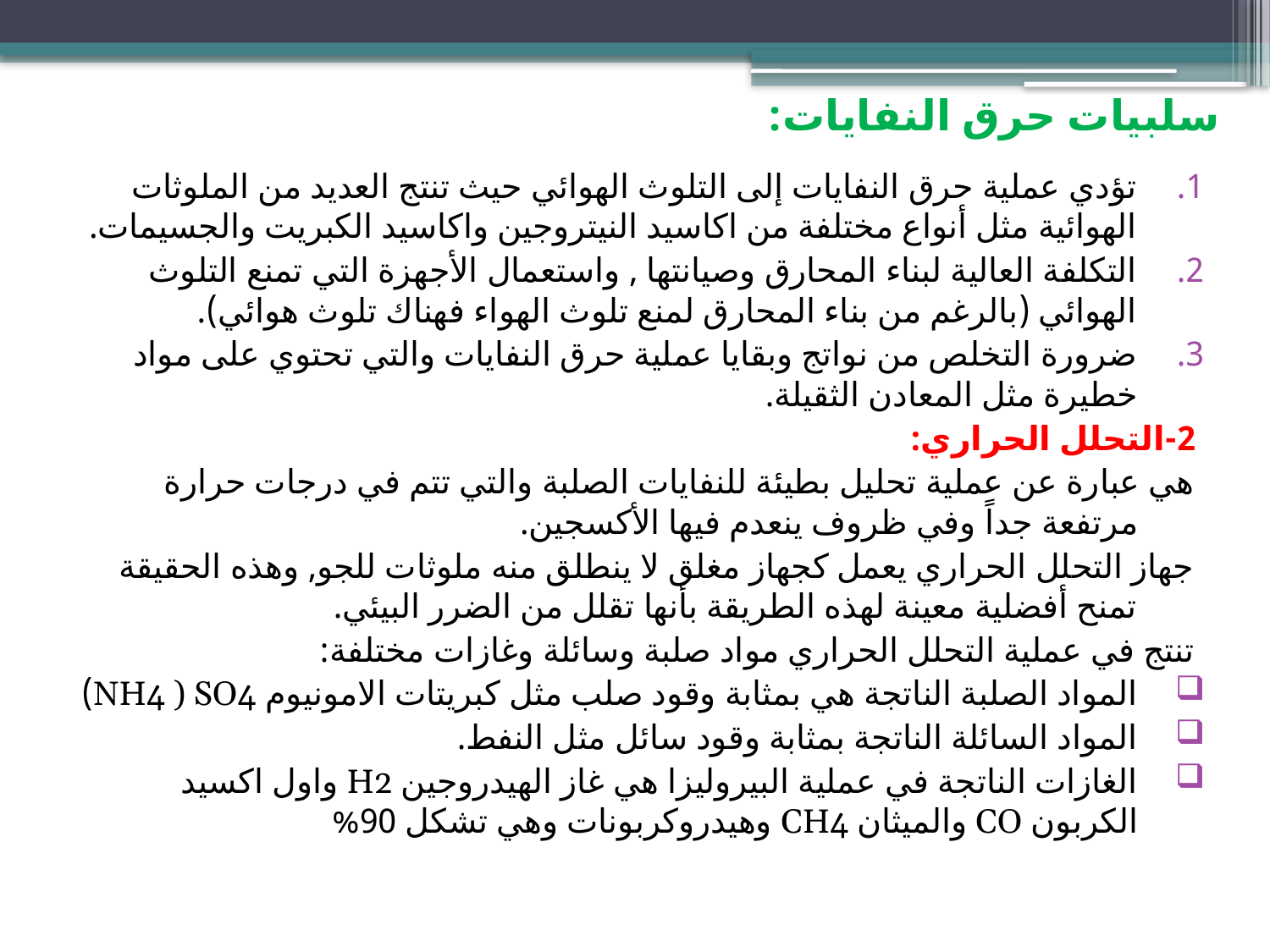

# سلبيات حرق النفايات:
تؤدي عملية حرق النفايات إلى التلوث الهوائي حيث تنتج العديد من الملوثات الهوائية مثل أنواع مختلفة من اكاسيد النيتروجين واكاسيد الكبريت والجسيمات.
التكلفة العالية لبناء المحارق وصيانتها , واستعمال الأجهزة التي تمنع التلوث الهوائي (بالرغم من بناء المحارق لمنع تلوث الهواء فهناك تلوث هوائي).
ضرورة التخلص من نواتج وبقايا عملية حرق النفايات والتي تحتوي على مواد خطيرة مثل المعادن الثقيلة.
2-التحلل الحراري:
هي عبارة عن عملية تحليل بطيئة للنفايات الصلبة والتي تتم في درجات حرارة مرتفعة جداً وفي ظروف ينعدم فيها الأكسجين.
جهاز التحلل الحراري يعمل كجهاز مغلق لا ينطلق منه ملوثات للجو, وهذه الحقيقة تمنح أفضلية معينة لهذه الطريقة بأنها تقلل من الضرر البيئي.
تنتج في عملية التحلل الحراري مواد صلبة وسائلة وغازات مختلفة:
المواد الصلبة الناتجة هي بمثابة وقود صلب مثل كبريتات الامونيوم NH4 ) SO4)
المواد السائلة الناتجة بمثابة وقود سائل مثل النفط.
الغازات الناتجة في عملية البيروليزا هي غاز الهيدروجين H2 واول اكسيد الكربون CO والميثان CH4 وهيدروكربونات وهي تشكل 90%